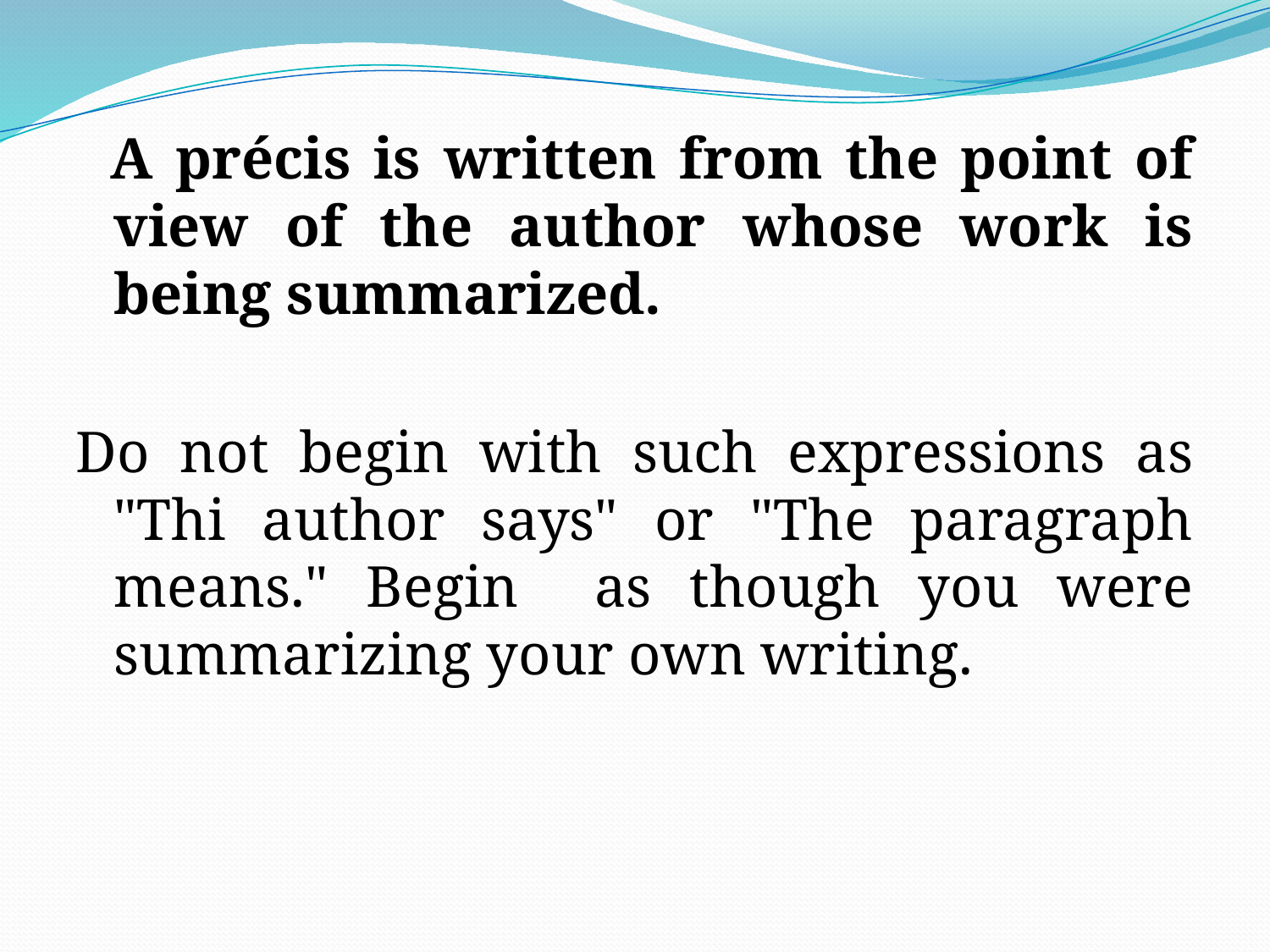

A précis is written from the point of view of the author whose work is being summarized.

Do not begin with such expressions as "Thi author says" or "The paragraph means." Begin  as though you were summarizing your own writing.